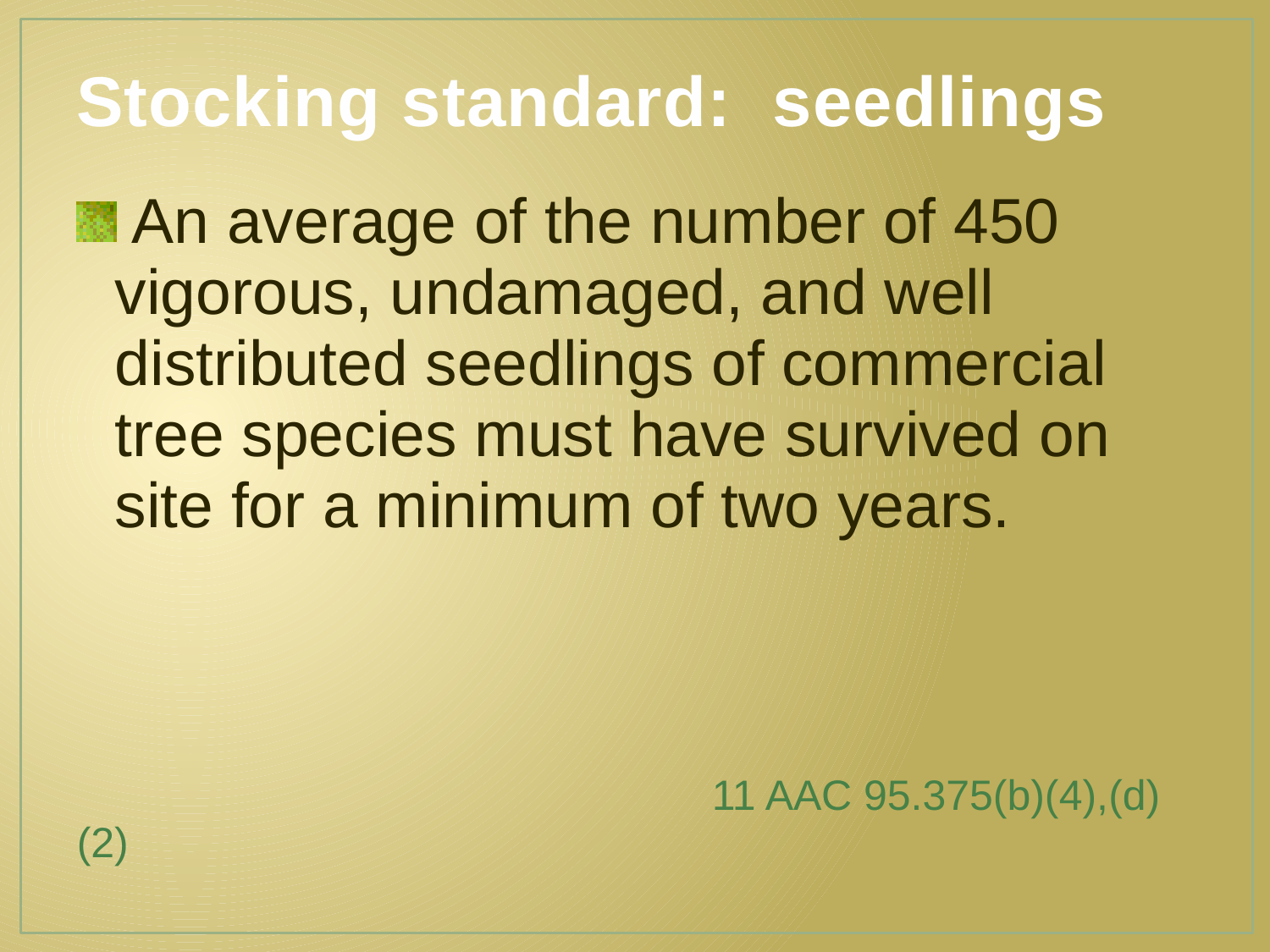

# Stocking standard:  seedlings
 An average of the number of 450 vigorous, undam­aged, and well distributed seedlings of commercial tree species must have survived on site for a minimum of two years.

					11 AAC 95.375(b)(4),(d)(2)